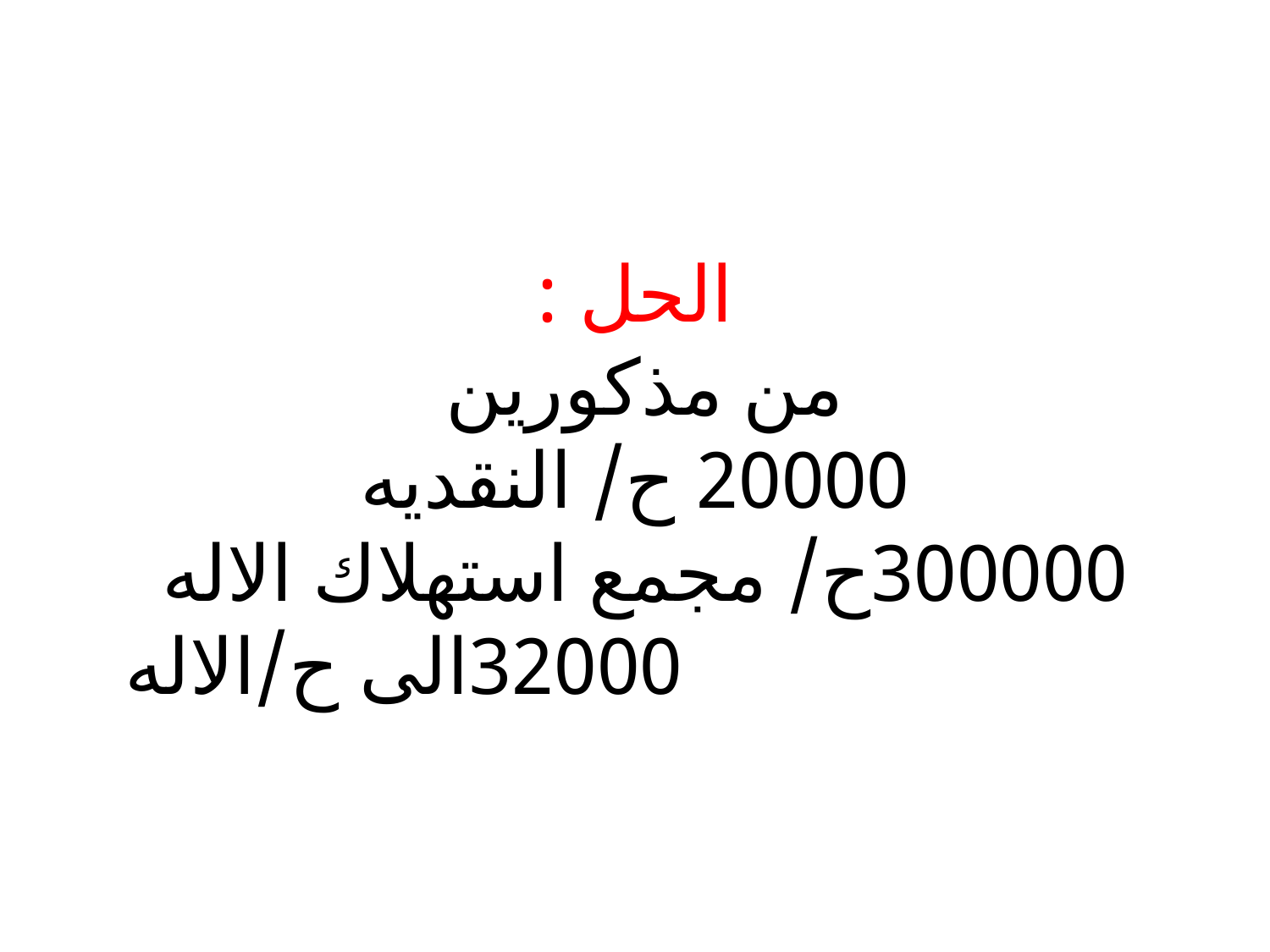

# الحل : من مذكورين 20000 ح/ النقديه 300000ح/ مجمع استهلاك الاله 32000الى ح/الاله